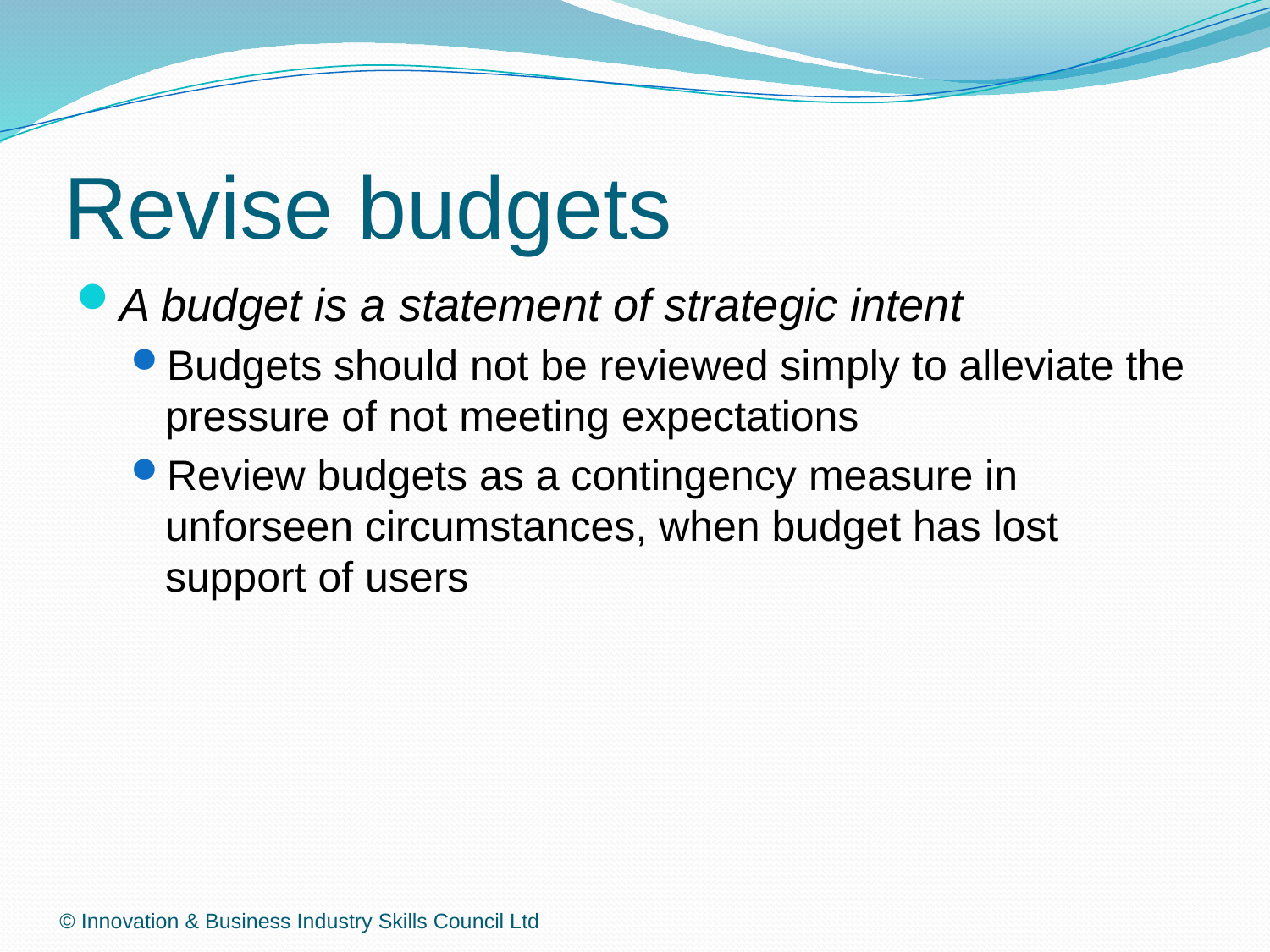

Revise budgets
A budget is a statement of strategic intent
Budgets should not be reviewed simply to alleviate the pressure of not meeting expectations
Review budgets as a contingency measure in unforseen circumstances, when budget has lost support of users

© Innovation & Business Industry Skills Council Ltd